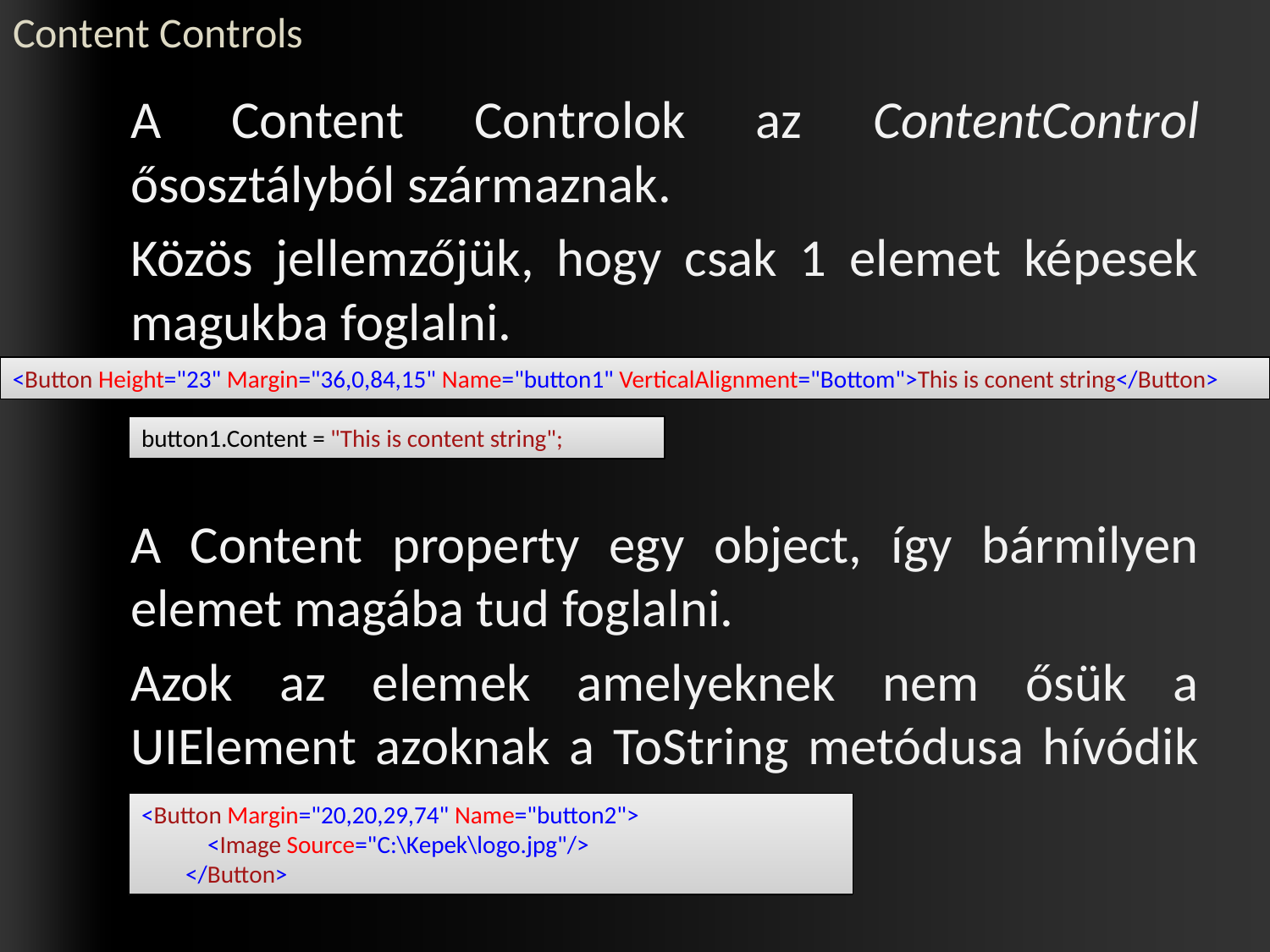

# Content Controls
	A Content Controlok az ContentControl ősosztályból származnak.
	Közös jellemzőjük, hogy csak 1 elemet képesek magukba foglalni.

	A Content property egy object, így bármilyen elemet magába tud foglalni.
	Azok az elemek amelyeknek nem ősük a UIElement azoknak a ToString metódusa hívódik meg.

<Button Height="23" Margin="36,0,84,15" Name="button1" VerticalAlignment="Bottom">This is conent string</Button>
button1.Content = "This is content string";
<Button Margin="20,20,29,74" Name="button2">
            <Image Source="C:\Kepek\logo.jpg"/>
        </Button>